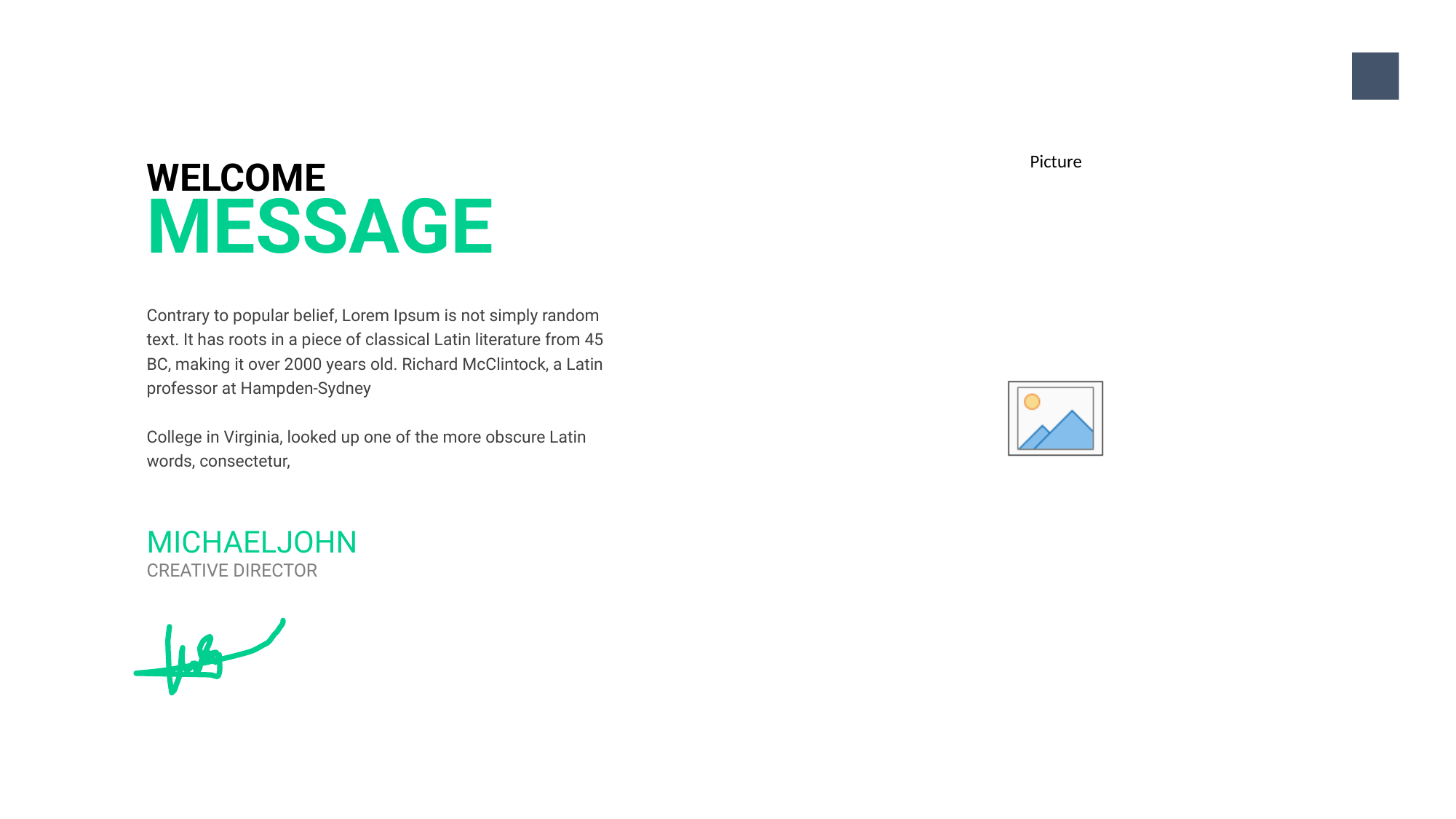

2
WELCOME MESSAGE

Contrary to popular belief, Lorem Ipsum is not simply random text. It has roots in a piece of classical Latin literature from 45 BC, making it over 2000 years old. Richard McClintock, a Latin professor at Hampden-Sydney

College in Virginia, looked up one of the more obscure Latin words, consectetur,
This letterhead design is meant to project an image of professionalism and lorem to reliability. By using simple alignments are This letterhead design is meant to project an image of professionalism and lorem to reliability.
This letterhead design is meant to project an image of professionalism and lorem to reliability. By using simple alignments are This letterhead
MICHAELJOHN
CREATIVE DIRECTOR
www.website/ fb/ you tube/company name.com